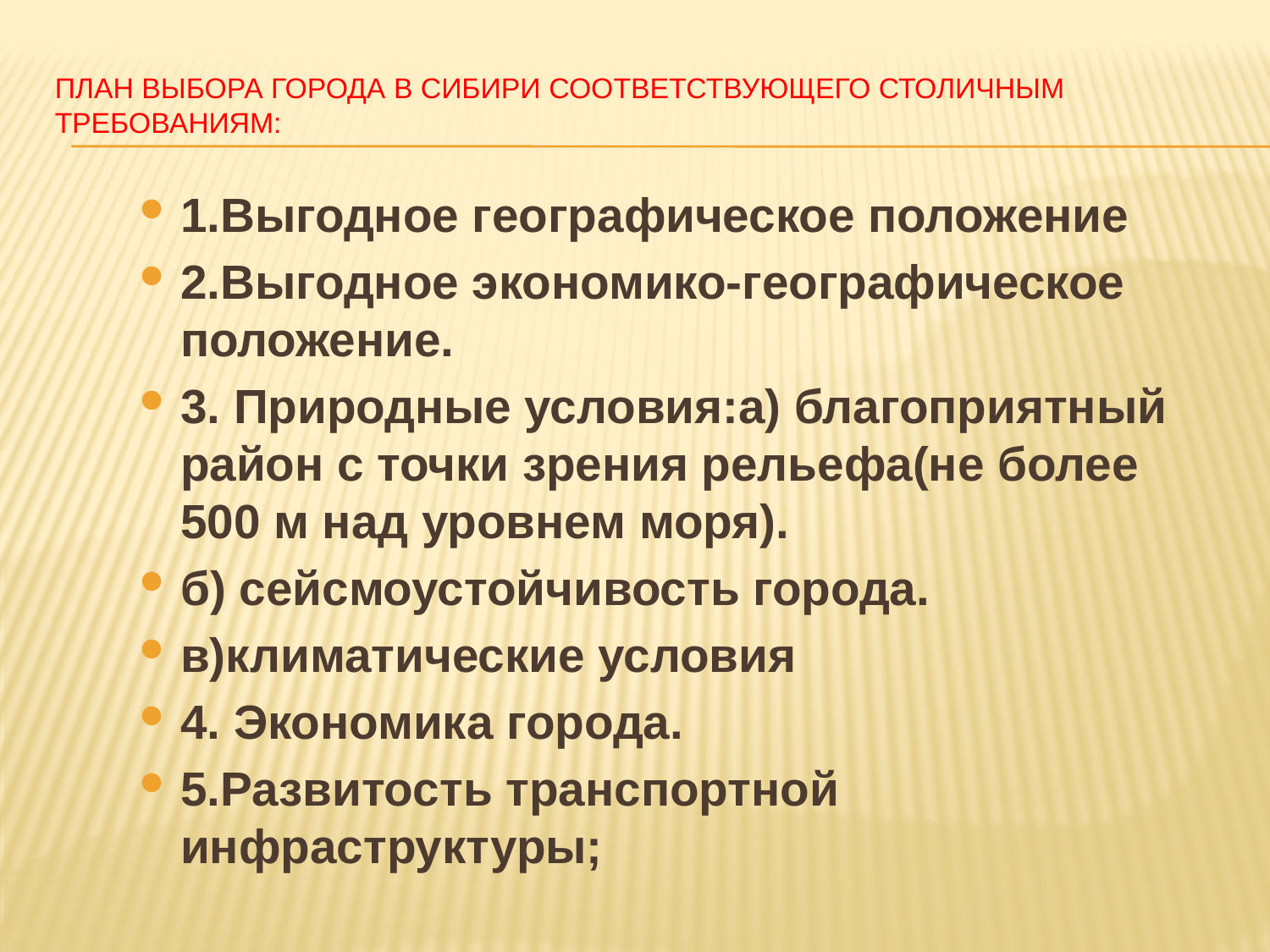

# План выбора города в Сибири соответствующего столичным требованиям:
1.Выгодное географическое положение
2.Выгодное экономико-географическое положение.
3. Природные условия:а) благоприятный район с точки зрения рельефа(не более 500 м над уровнем моря).
б) сейсмоустойчивость города.
в)климатические условия
4. Экономика города.
5.Развитость транспортной инфраструктуры;